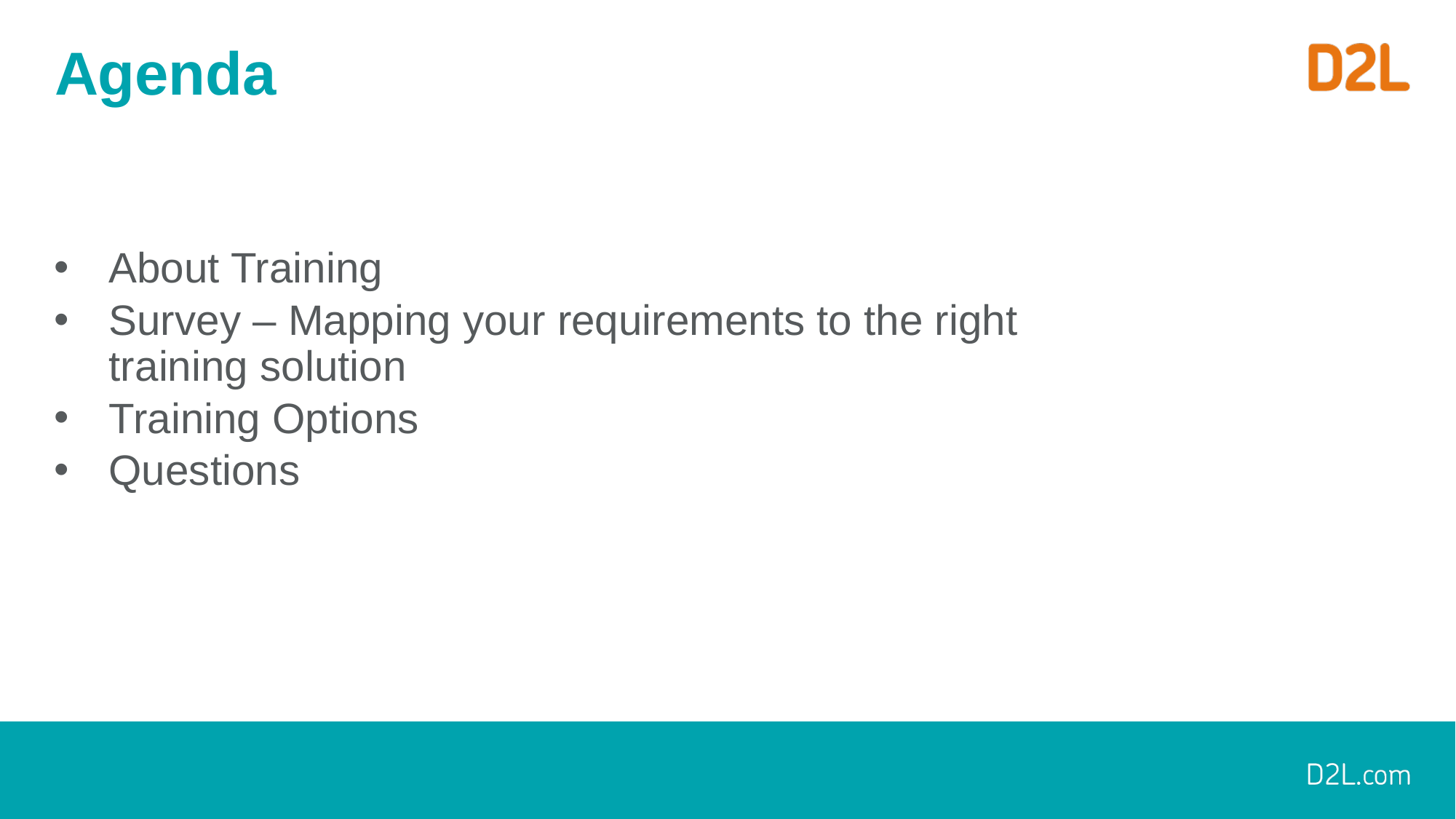

# Agenda
About Training
Survey – Mapping your requirements to the right training solution
Training Options
Questions